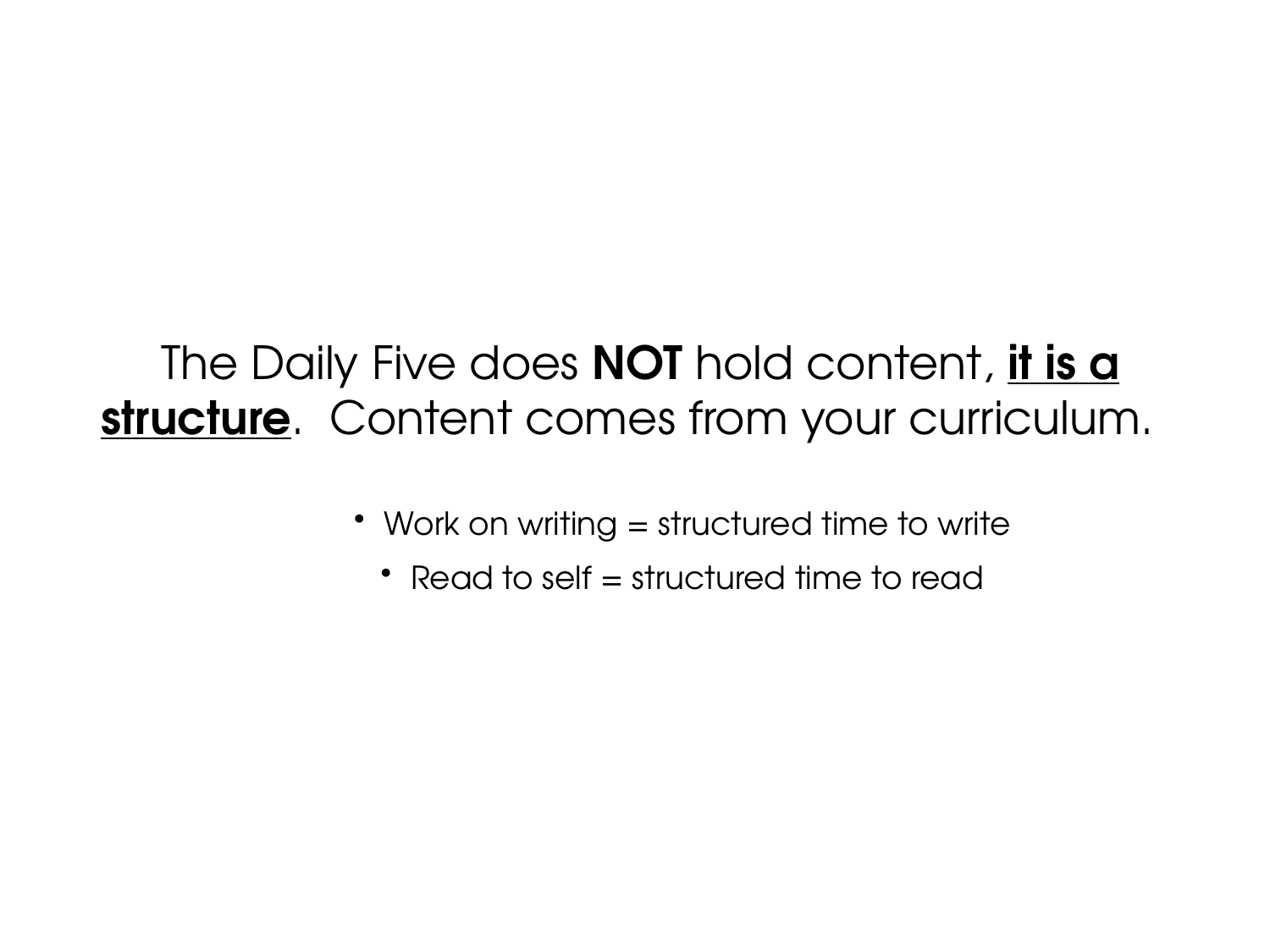

The Daily Five does NOT hold content, it is a structure.  Content comes from your curriculum.
Work on writing = structured time to write
Read to self = structured time to read